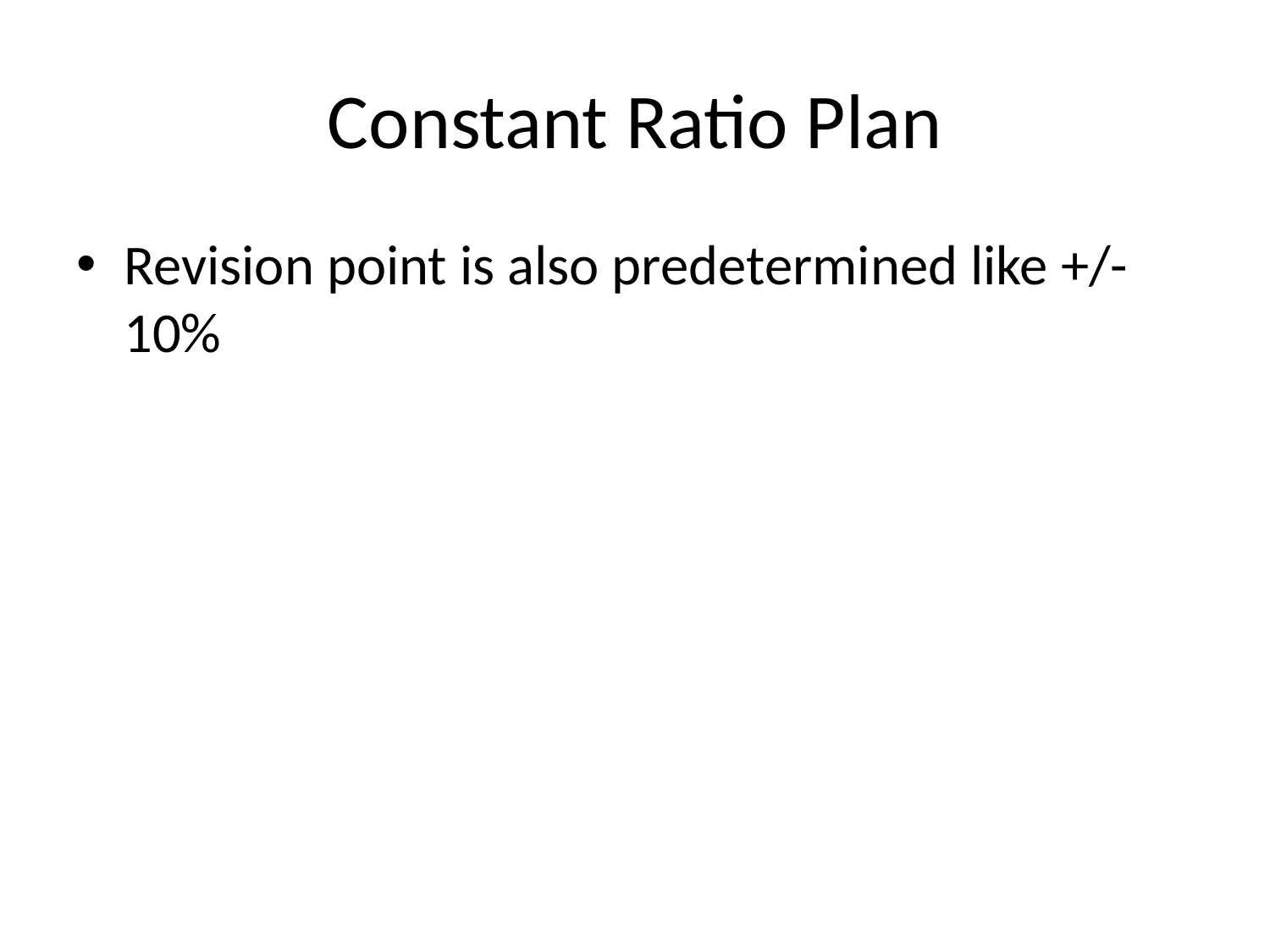

# Constant Ratio Plan
Revision point is also predetermined like +/- 10%